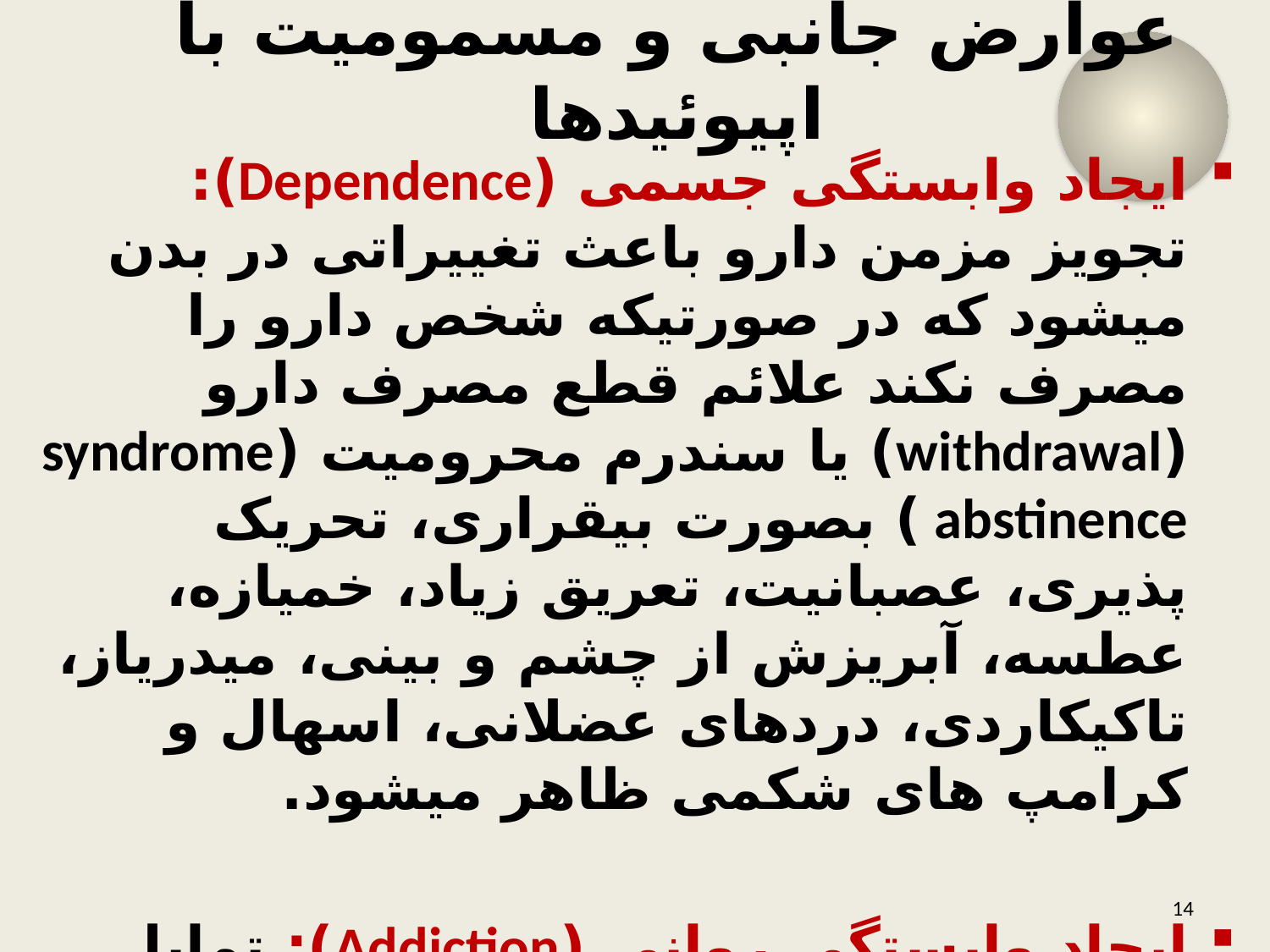

# عوارض جانبی و مسمومیت با اپیوئیدها
ایجاد وابستگی جسمی (Dependence): تجویز مزمن دارو باعث تغییراتی در بدن میشود که در صورتیکه شخص دارو را مصرف نکند علائم قطع مصرف دارو (withdrawal) یا سندرم محرومیت (syndrome  abstinence) بصورت بیقراری، تحریک پذیری، عصبانیت، تعریق زیاد، خمیازه، عطسه، آبریزش از چشم و بینی، میدریاز، تاکیکاردی، دردهای عضلانی، اسهال و کرامپ های شکمی ظاهر میشود.

ایجاد وابستگی روانی (Addiction): تمایل شدید (ولع) و اجبار در مصرف دارو جهت دستیابی به حالاتی که با مصرف دارو ایجاد میشود.

14